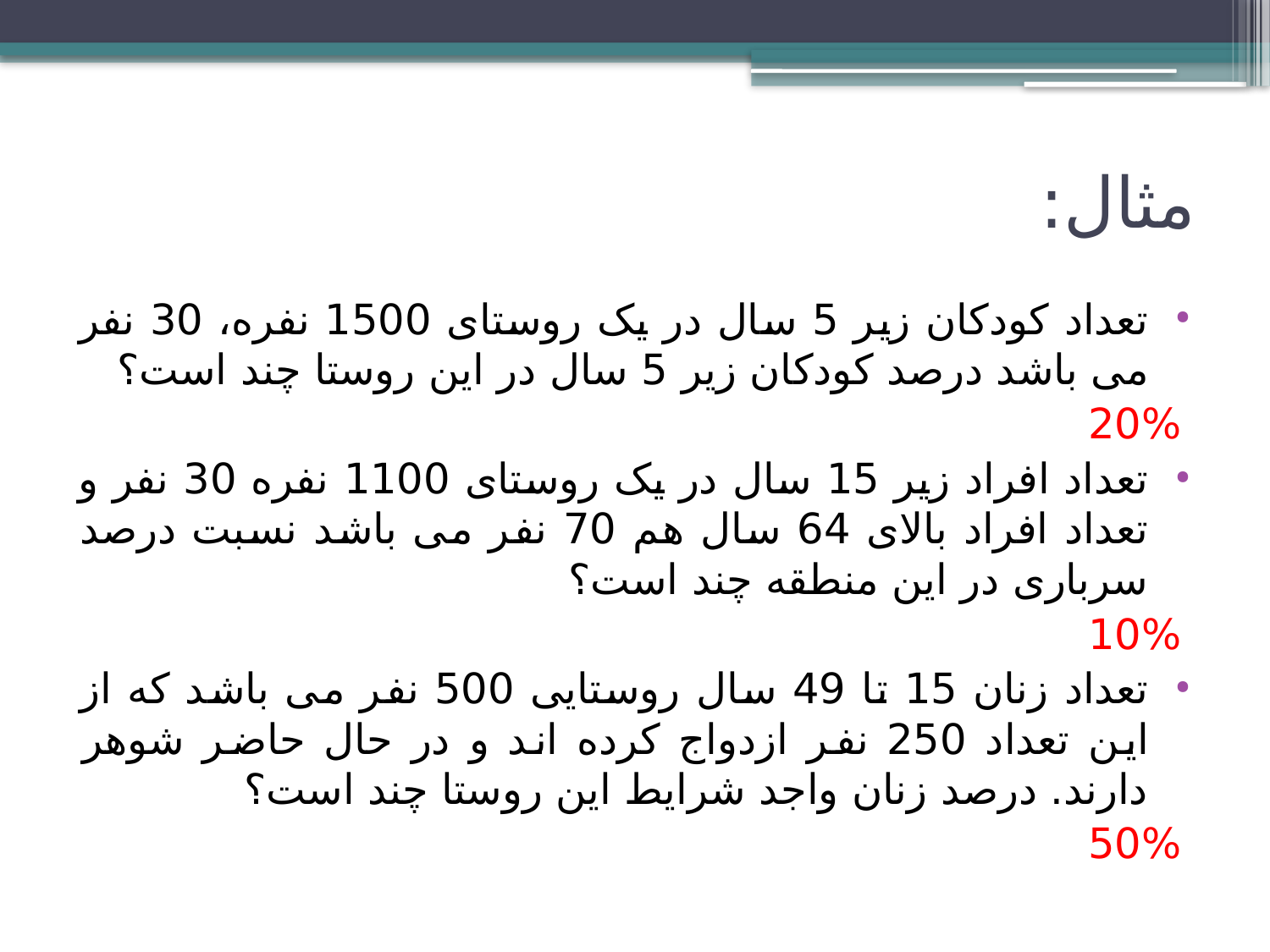

# مثال:
تعداد کودکان زیر 5 سال در یک روستای 1500 نفره، 30 نفر می باشد درصد کودکان زیر 5 سال در این روستا چند است؟
20%
تعداد افراد زیر 15 سال در یک روستای 1100 نفره 30 نفر و تعداد افراد بالای 64 سال هم 70 نفر می باشد نسبت درصد سرباری در این منطقه چند است؟
10%
تعداد زنان 15 تا 49 سال روستایی 500 نفر می باشد که از این تعداد 250 نفر ازدواج کرده اند و در حال حاضر شوهر دارند. درصد زنان واجد شرایط این روستا چند است؟
50%